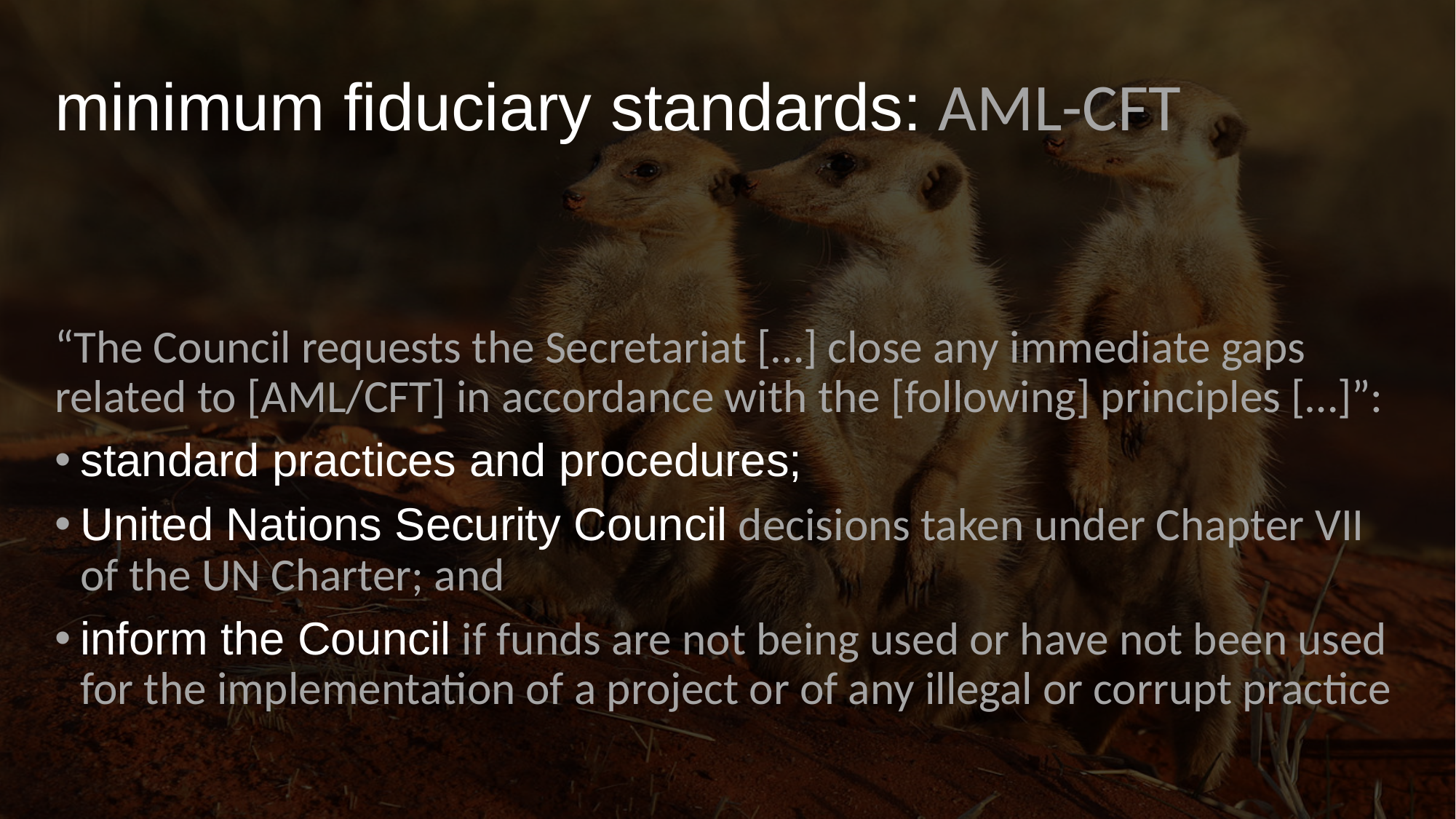

# minimum fiduciary standards: AML-CFT
“The Council requests the Secretariat […] close any immediate gaps related to [AML/CFT] in accordance with the [following] principles […]”:
standard practices and procedures;
United Nations Security Council decisions taken under Chapter VII of the UN Charter; and
inform the Council if funds are not being used or have not been used for the implementation of a project or of any illegal or corrupt practice